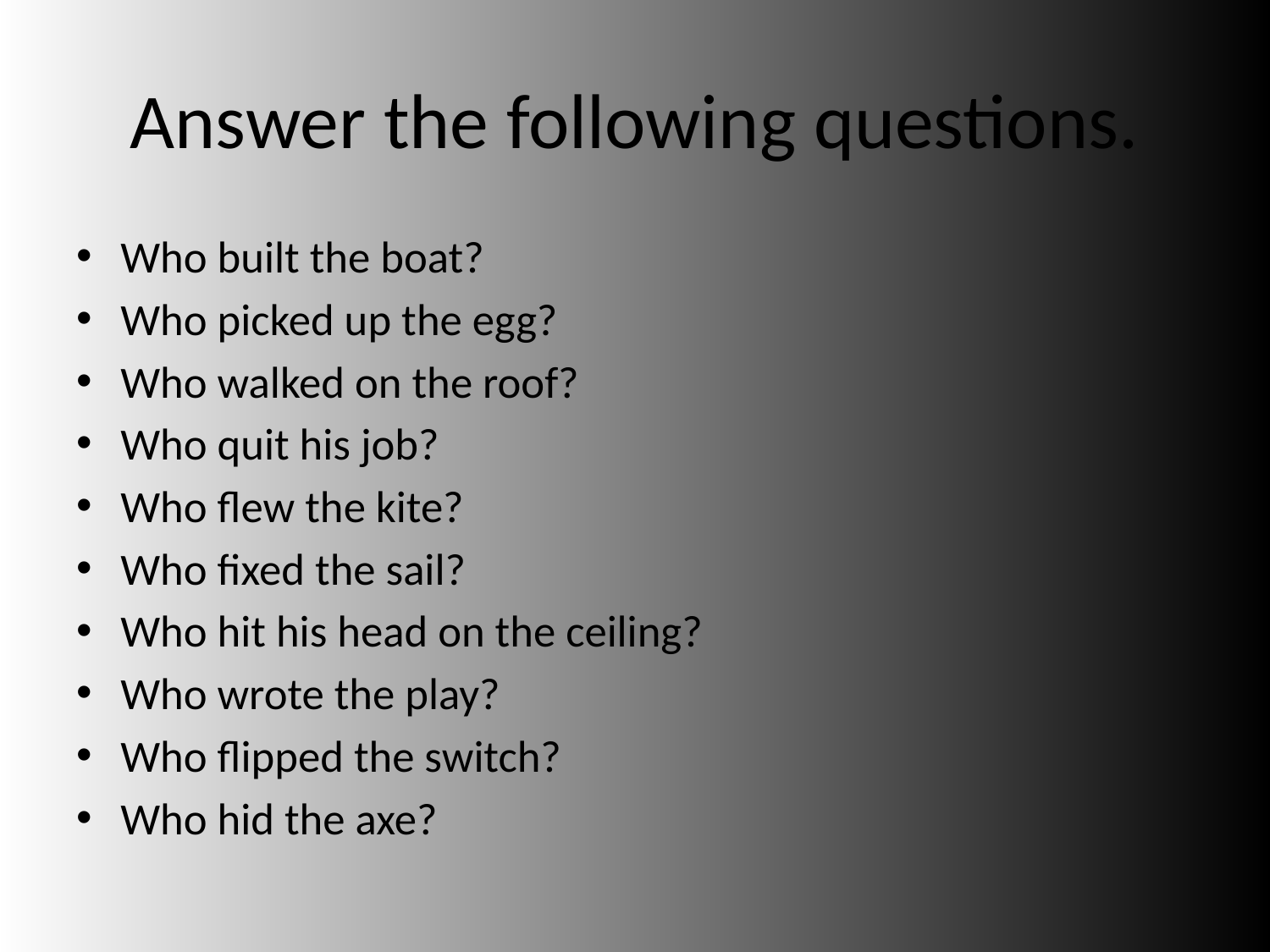

# Answer the following questions.
Who built the boat?
Who picked up the egg?
Who walked on the roof?
Who quit his job?
Who flew the kite?
Who fixed the sail?
Who hit his head on the ceiling?
Who wrote the play?
Who flipped the switch?
Who hid the axe?